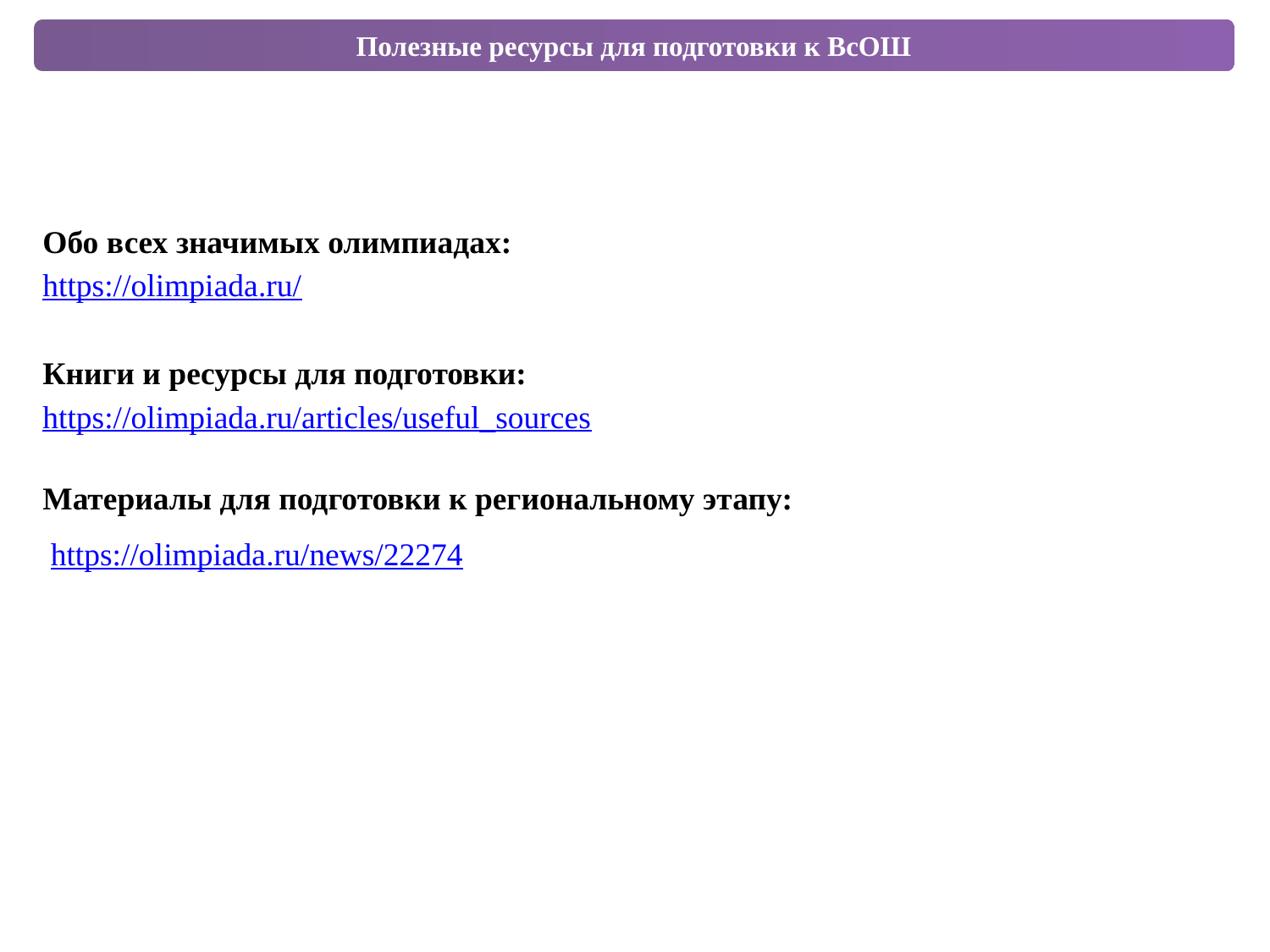

Полезные ресурсы для подготовки к ВсОШ
Обо всех значимых олимпиадах:
https://olimpiada.ru/

Книги и ресурсы для подготовки:
https://olimpiada.ru/articles/useful_sources

Материалы для подготовки к региональному этапу:
 https://olimpiada.ru/news/22274